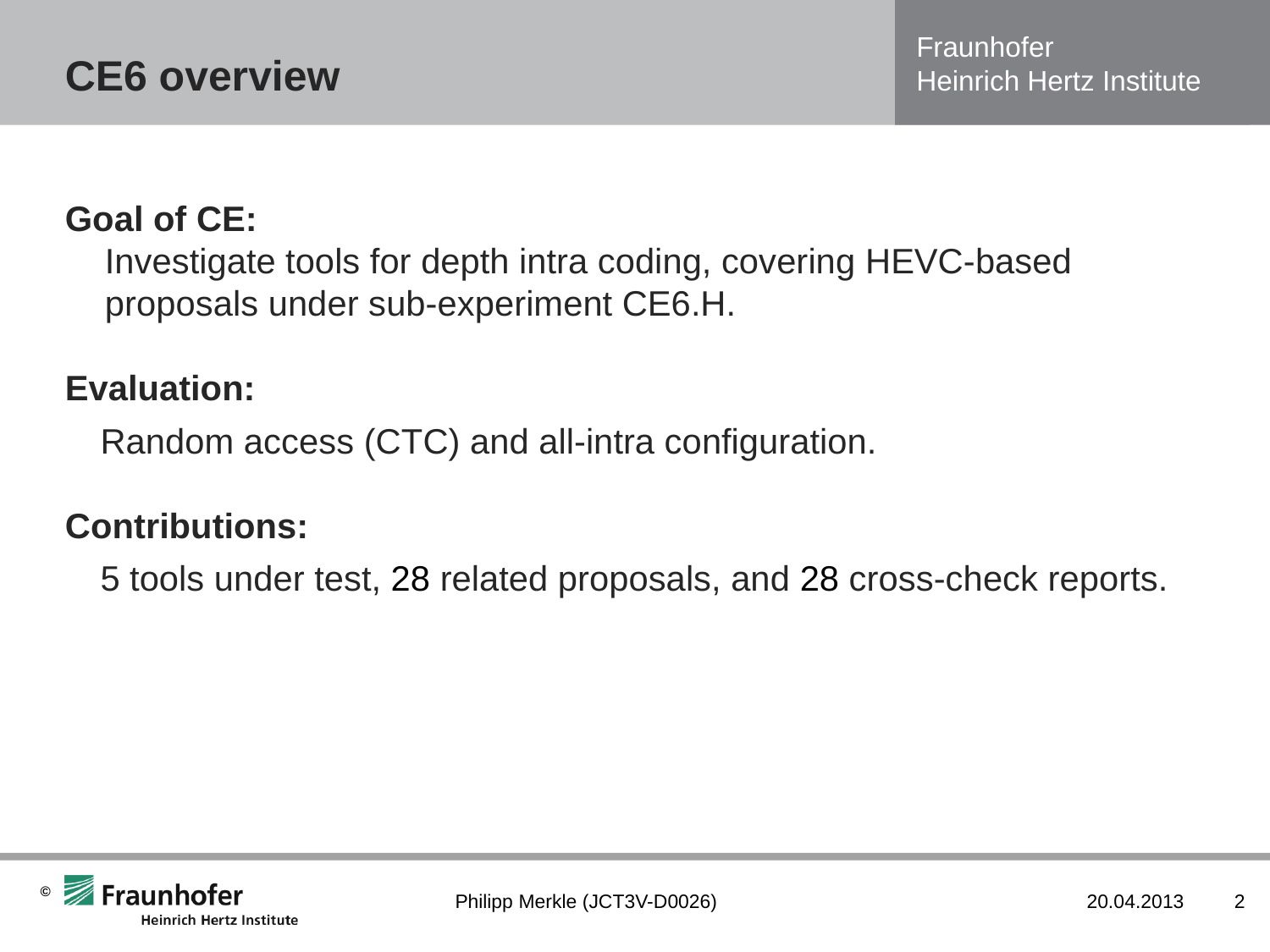

# CE6 overview
Goal of CE:
Investigate tools for depth intra coding, covering HEVC-based proposals under sub-experiment CE6.H.

Evaluation:
Random access (CTC) and all-intra configuration.

Contributions:
5 tools under test, 28 related proposals, and 28 cross-check reports.

Philipp Merkle (JCT3V-D0026)
20.04.2013
2